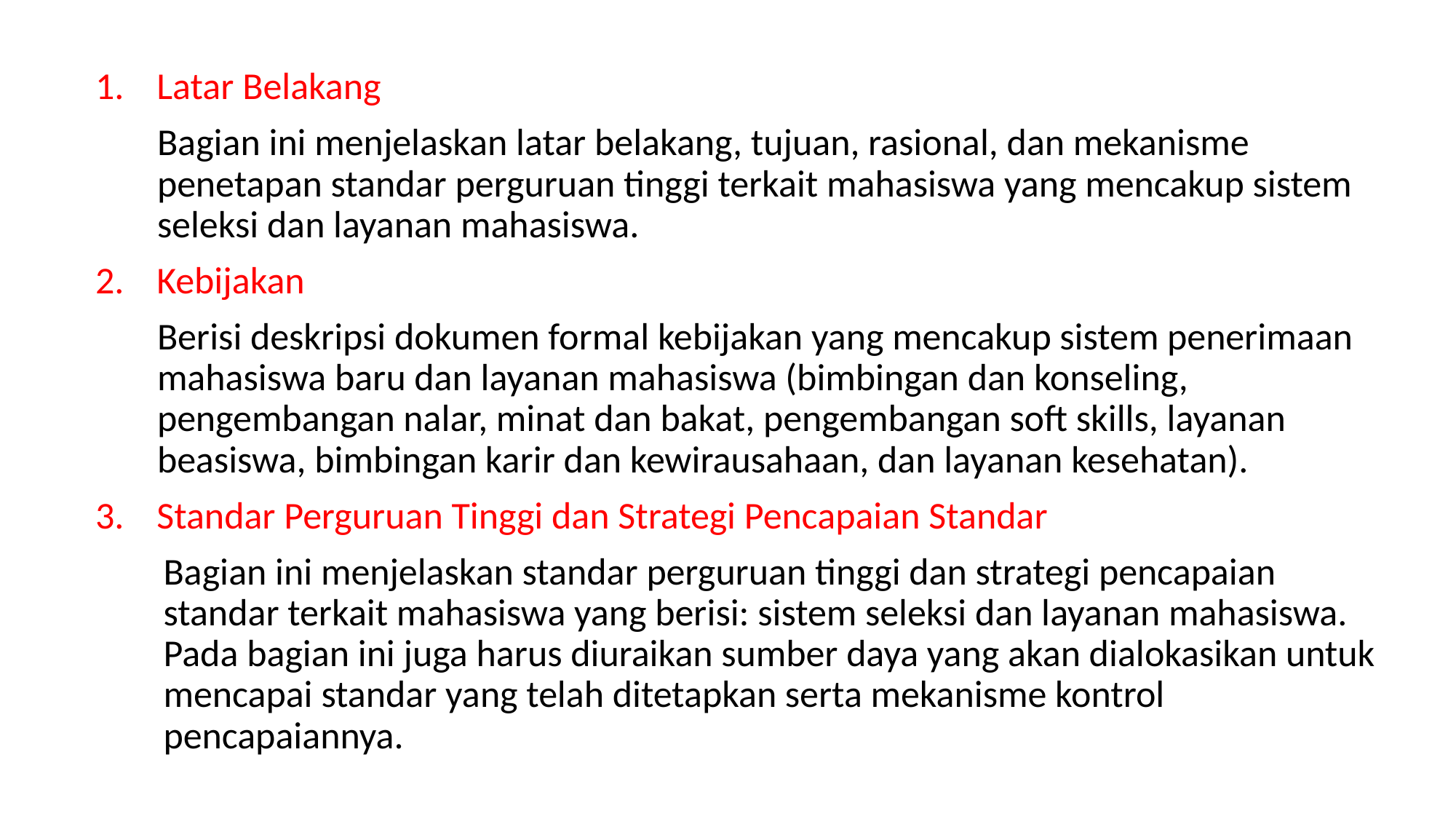

Latar Belakang
Bagian ini menjelaskan latar belakang, tujuan, rasional, dan mekanisme penetapan standar perguruan tinggi terkait mahasiswa yang mencakup sistem seleksi dan layanan mahasiswa.
Kebijakan
Berisi deskripsi dokumen formal kebijakan yang mencakup sistem penerimaan mahasiswa baru dan layanan mahasiswa (bimbingan dan konseling, pengembangan nalar, minat dan bakat, pengembangan soft skills, layanan beasiswa, bimbingan karir dan kewirausahaan, dan layanan kesehatan).
Standar Perguruan Tinggi dan Strategi Pencapaian Standar
Bagian ini menjelaskan standar perguruan tinggi dan strategi pencapaian standar terkait mahasiswa yang berisi: sistem seleksi dan layanan mahasiswa. Pada bagian ini juga harus diuraikan sumber daya yang akan dialokasikan untuk mencapai standar yang telah ditetapkan serta mekanisme kontrol pencapaiannya.